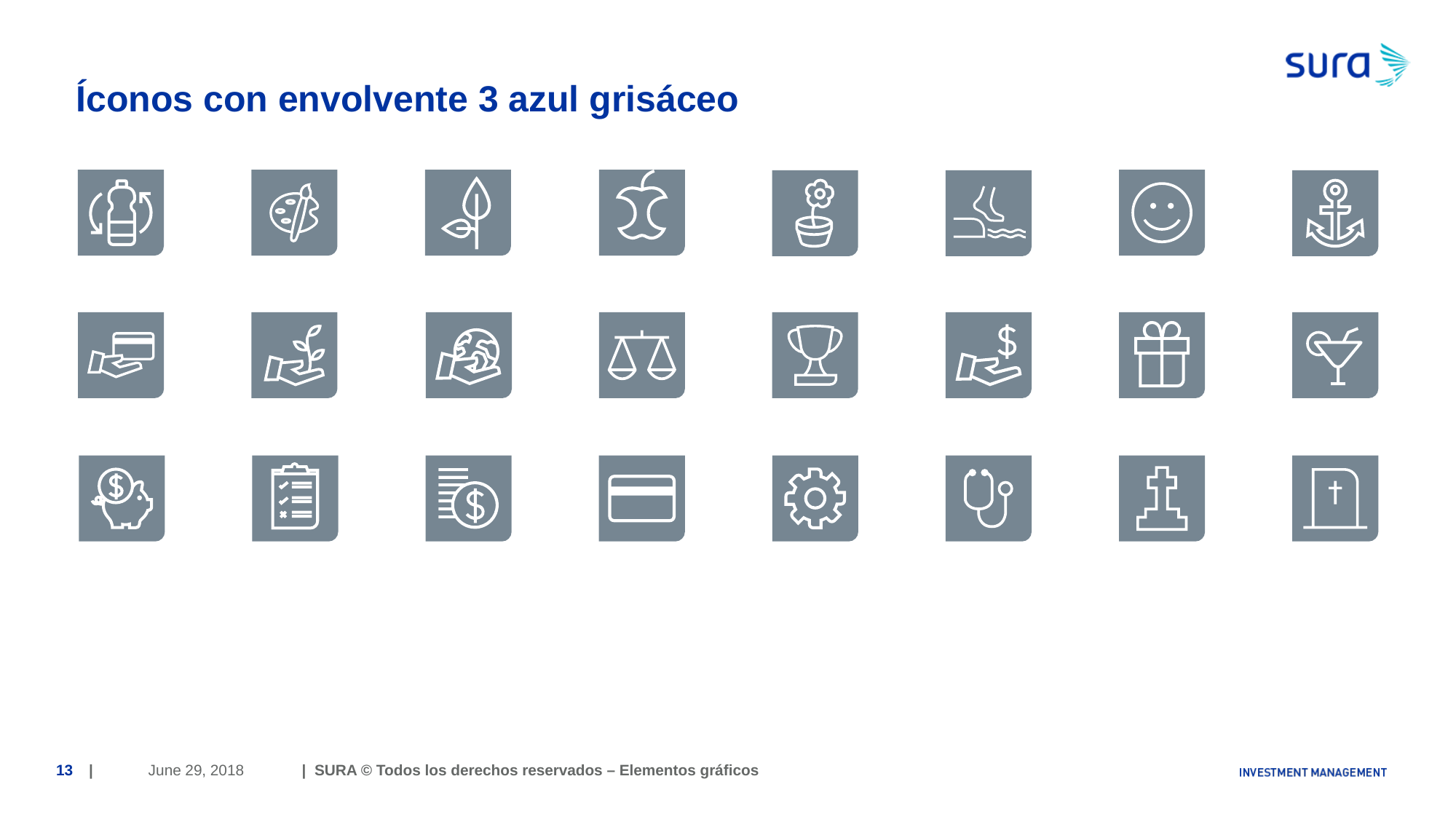

# Íconos con envolvente 3 azul grisáceo

June 29, 2018
13
|                                                  |  SURA © Todos los derechos reservados – Elementos gráficos